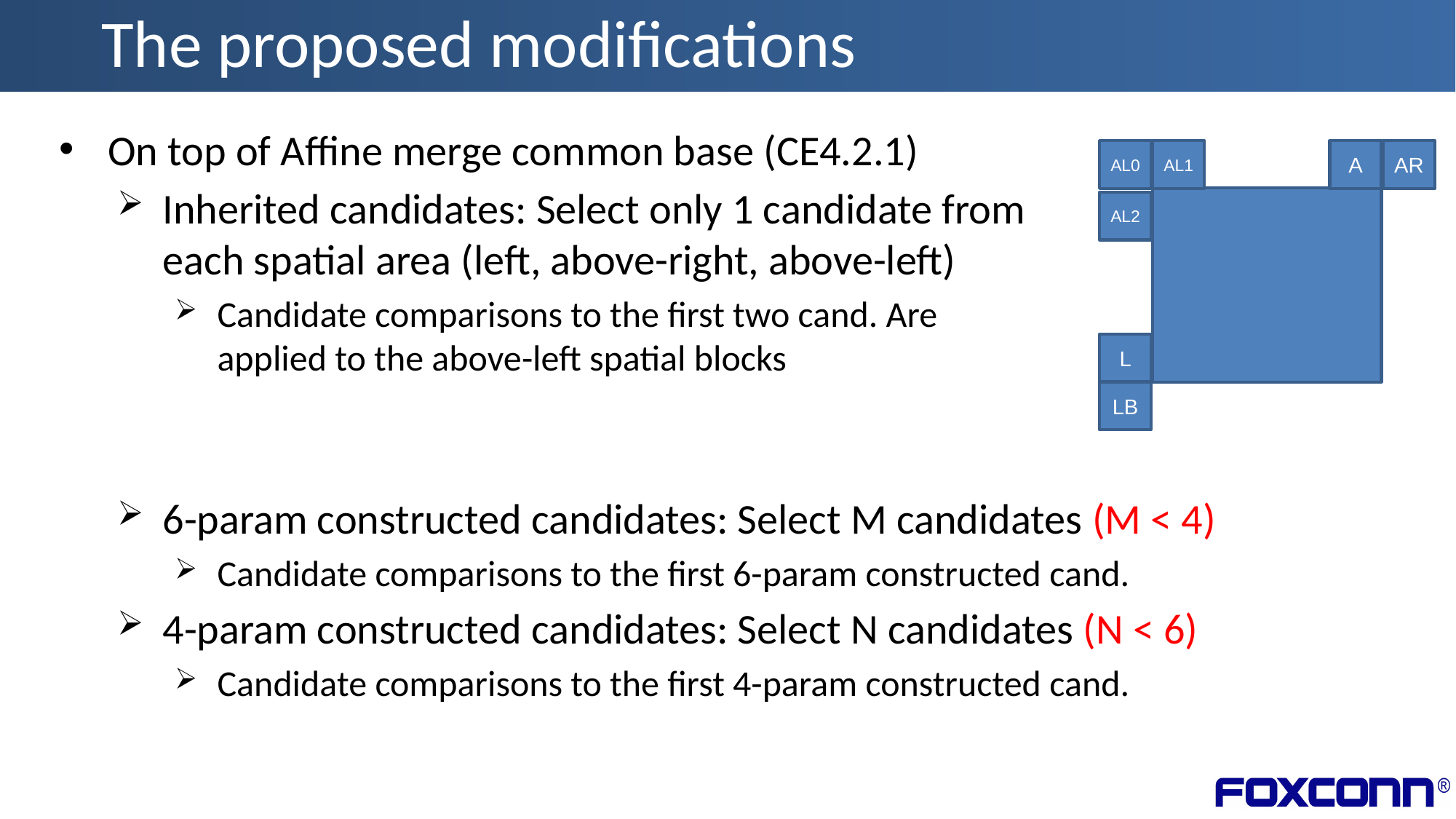

# The proposed modifications
On top of Affine merge common base (CE4.2.1)
Inherited candidates: Select only 1 candidate from each spatial area (left, above-right, above-left)
Candidate comparisons to the first two cand. Are applied to the above-left spatial blocks
AL0
AL1
A
AR

AL2
L
LB
6-param constructed candidates: Select M candidates (M < 4)
Candidate comparisons to the first 6-param constructed cand.
4-param constructed candidates: Select N candidates (N < 6)
Candidate comparisons to the first 4-param constructed cand.
3